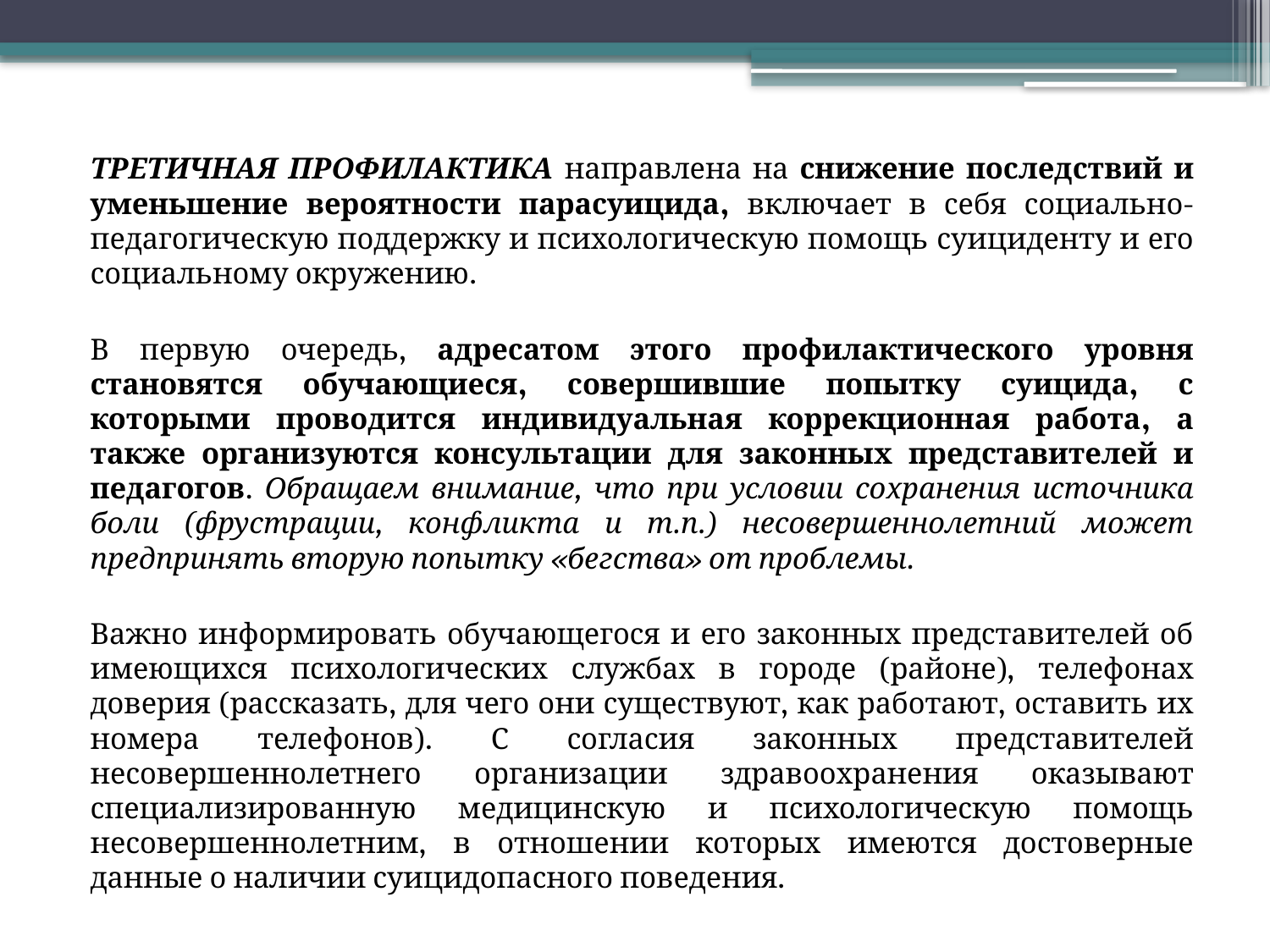

ТРЕТИЧНАЯ ПРОФИЛАКТИКА направлена на снижение последствий и уменьшение вероятности парасуицида, включает в себя социально-педагогическую поддержку и психологическую помощь суициденту и его социальному окружению.

В первую очередь, адресатом этого профилактического уровня становятся обучающиеся, совершившие попытку суицида, с которыми проводится индивидуальная коррекционная работа, а также организуются консультации для законных представителей и педагогов. Обращаем внимание, что при условии сохранения источника боли (фрустрации, конфликта и т.п.) несовершеннолетний может предпринять вторую попытку «бегства» от проблемы.

Важно информировать обучающегося и его законных представителей об имеющихся психологических службах в городе (районе), телефонах доверия (рассказать, для чего они существуют, как работают, оставить их номера телефонов). С согласия законных представителей несовершеннолетнего организации здравоохранения оказывают специализированную медицинскую и психологическую помощь несовершеннолетним, в отношении которых имеются достоверные данные о наличии суицидопасного поведения.